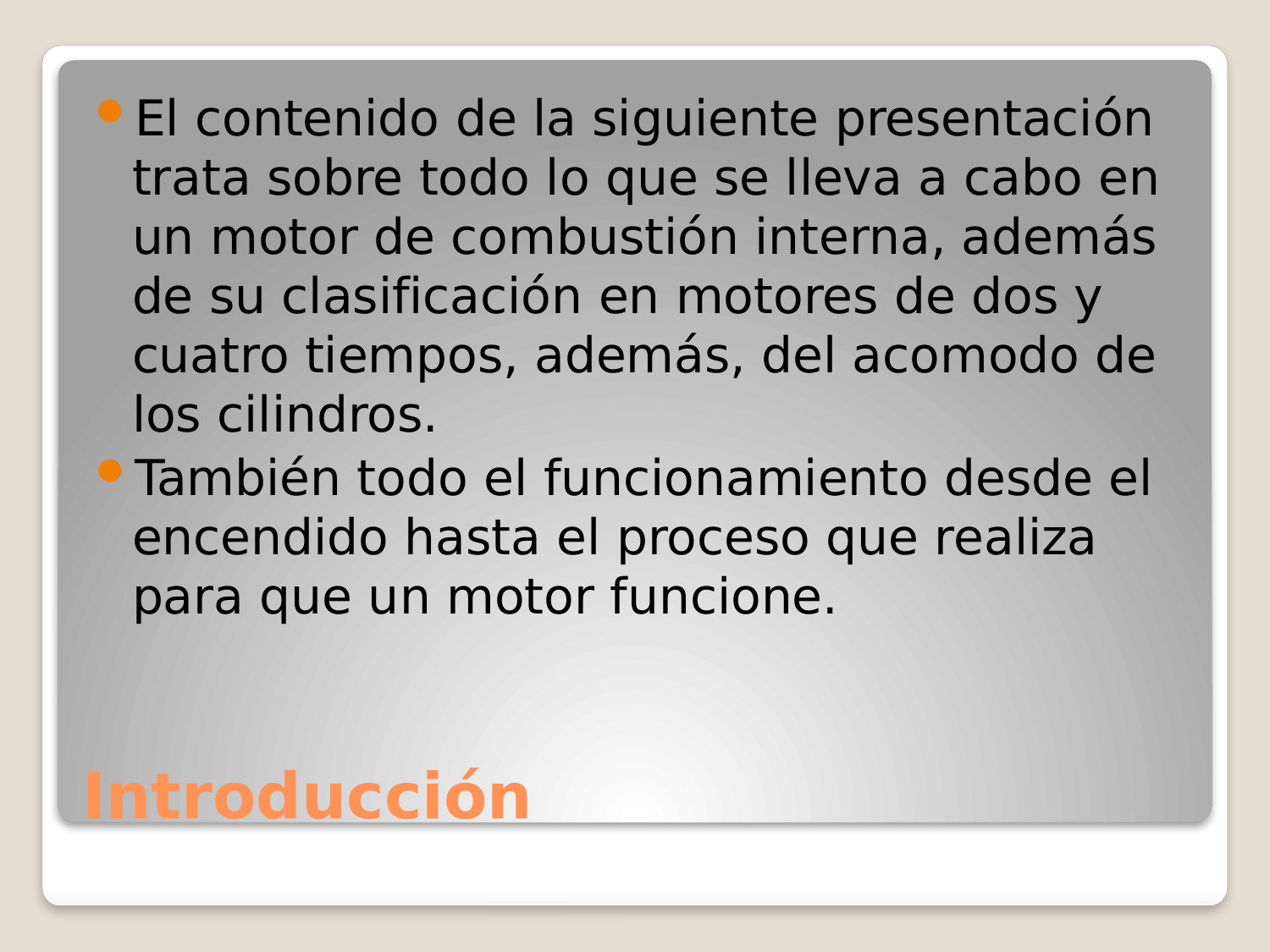

El contenido de la siguiente presentación trata sobre todo lo que se lleva a cabo en un motor de combustión interna, además de su clasificación en motores de dos y cuatro tiempos, además, del acomodo de los cilindros.
También todo el funcionamiento desde el encendido hasta el proceso que realiza para que un motor funcione.
# Introducción